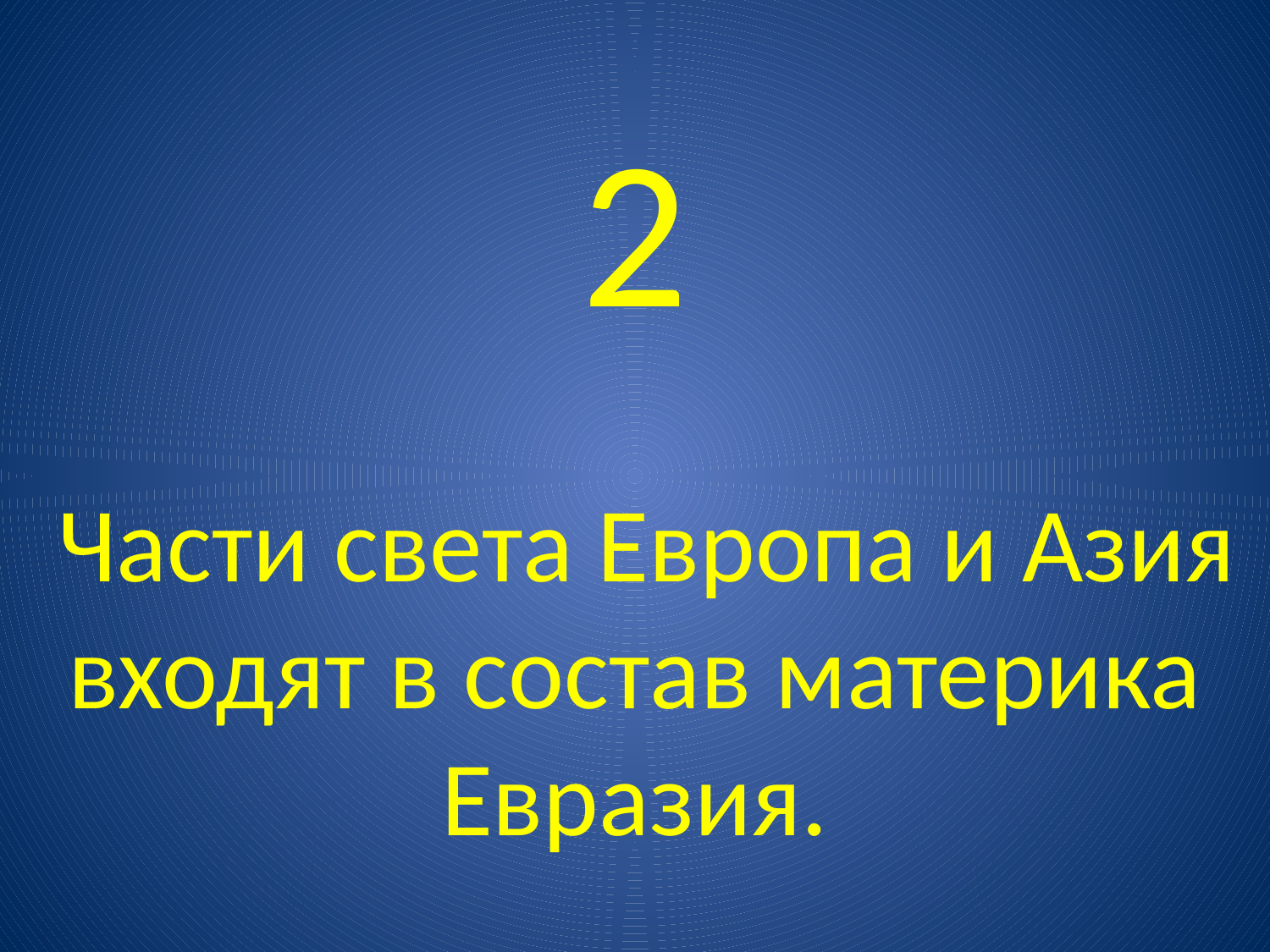

# 2 Части света Европа и Азия входят в состав материка Евразия.